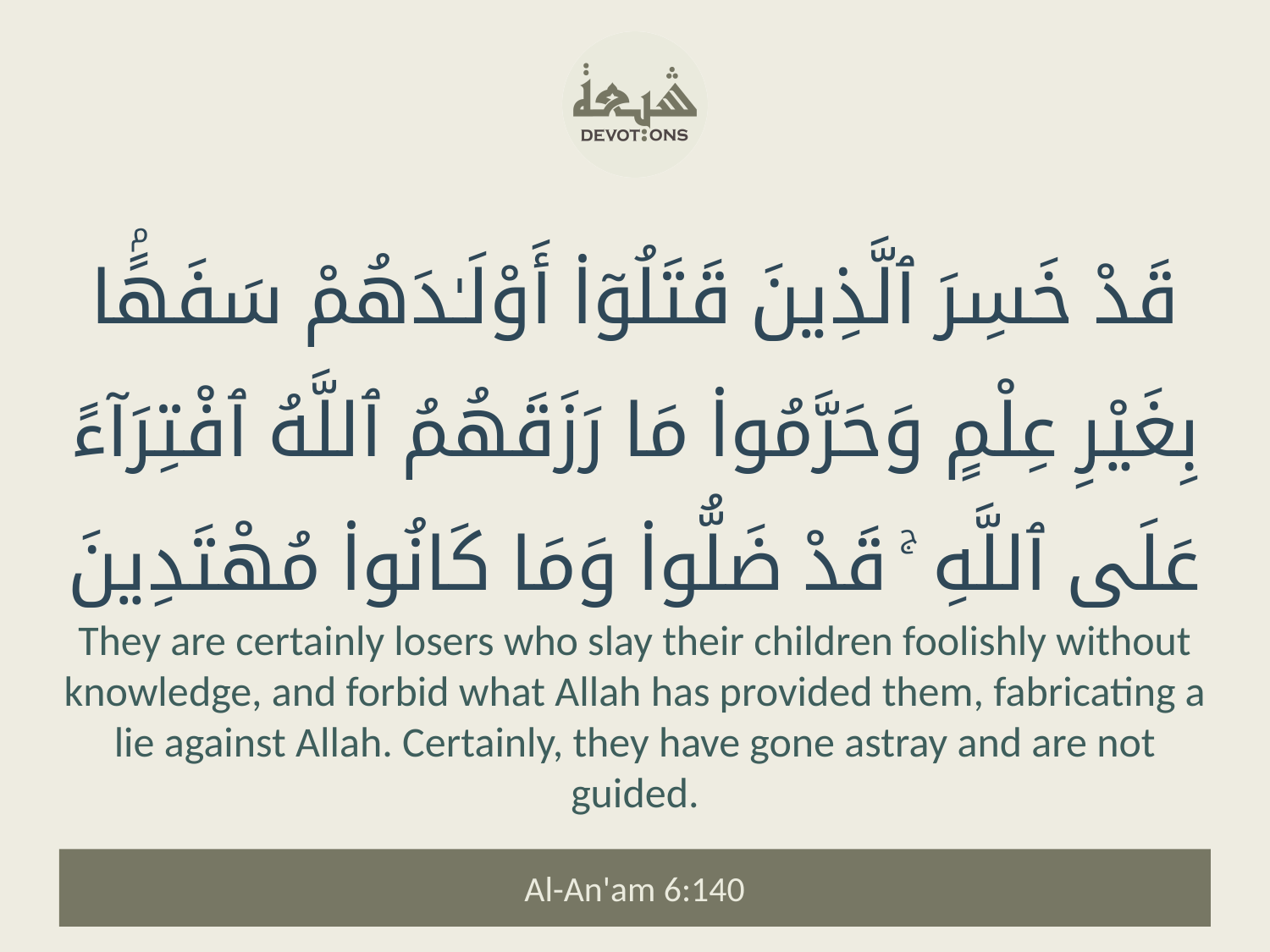

قَدْ خَسِرَ ٱلَّذِينَ قَتَلُوٓا۟ أَوْلَـٰدَهُمْ سَفَهًۢا بِغَيْرِ عِلْمٍ وَحَرَّمُوا۟ مَا رَزَقَهُمُ ٱللَّهُ ٱفْتِرَآءً عَلَى ٱللَّهِ ۚ قَدْ ضَلُّوا۟ وَمَا كَانُوا۟ مُهْتَدِينَ
They are certainly losers who slay their children foolishly without knowledge, and forbid what Allah has provided them, fabricating a lie against Allah. Certainly, they have gone astray and are not guided.
Al-An'am 6:140